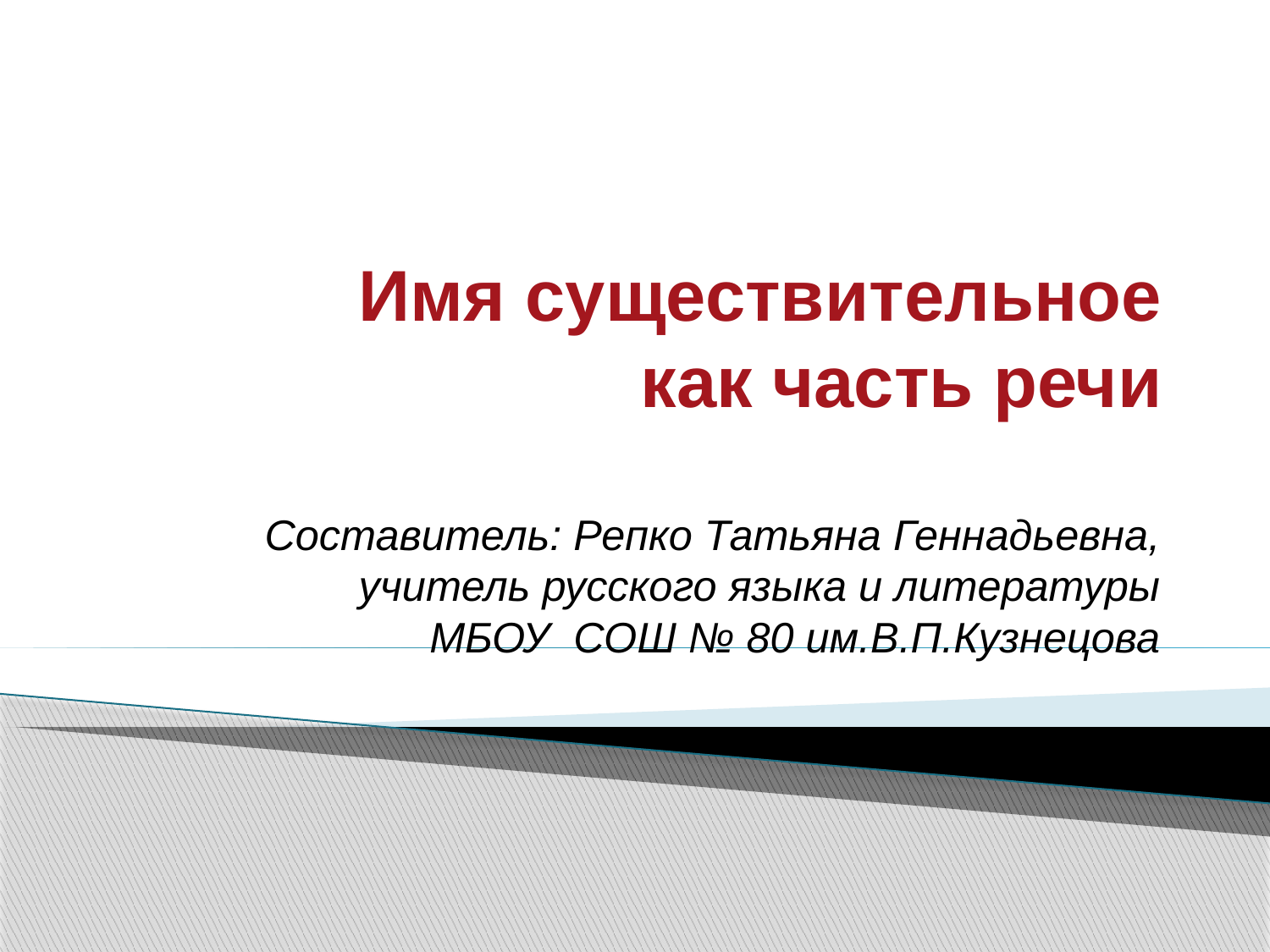

# Имя существительное как часть речи
Составитель: Репко Татьяна Геннадьевна, учитель русского языка и литературы
МБОУ  СОШ № 80 им.В.П.Кузнецова